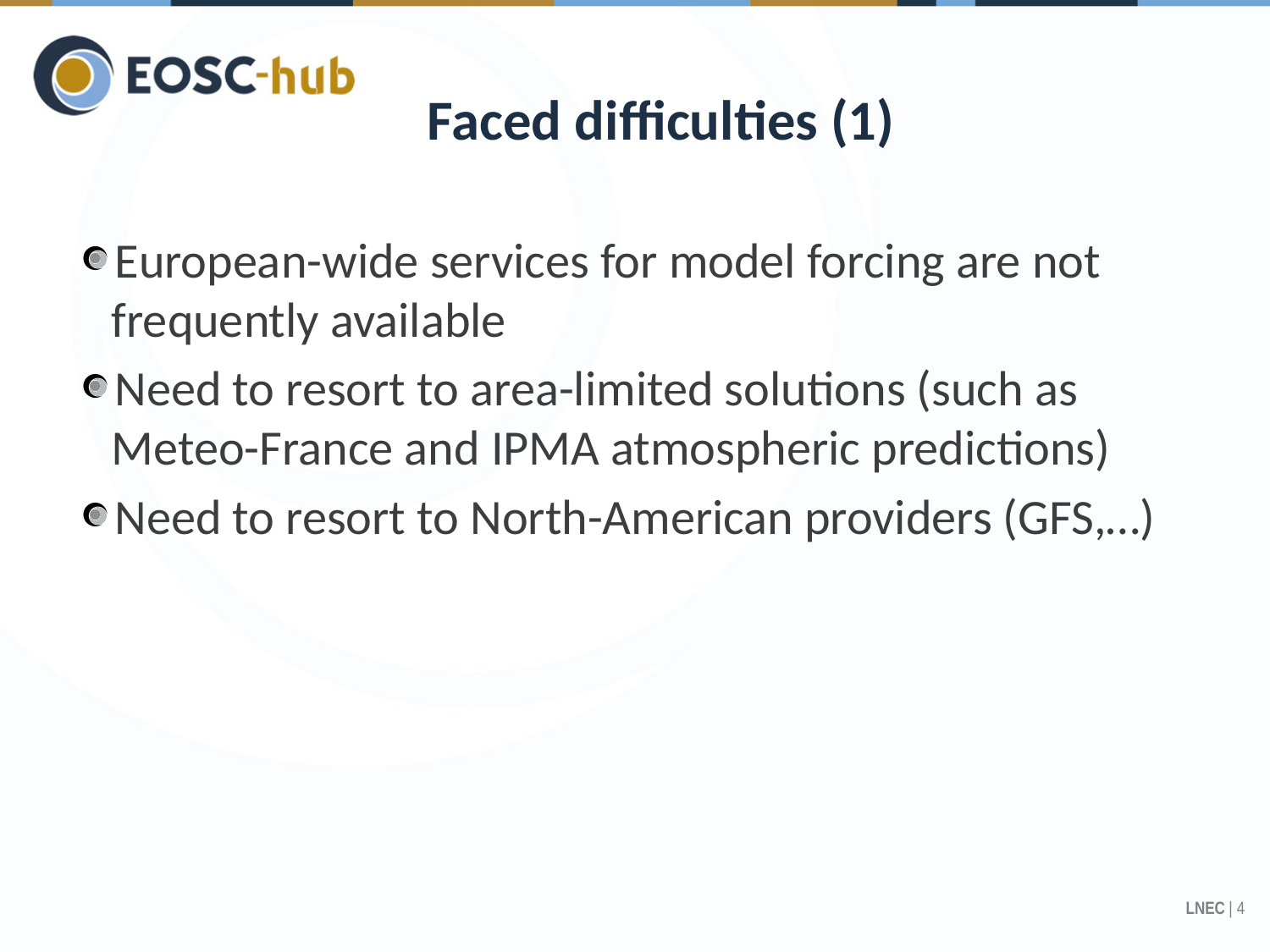

Faced difficulties (1)
European-wide services for model forcing are not frequently available
Need to resort to area-limited solutions (such as Meteo-France and IPMA atmospheric predictions)
Need to resort to North-American providers (GFS,…)

LNEC | 4